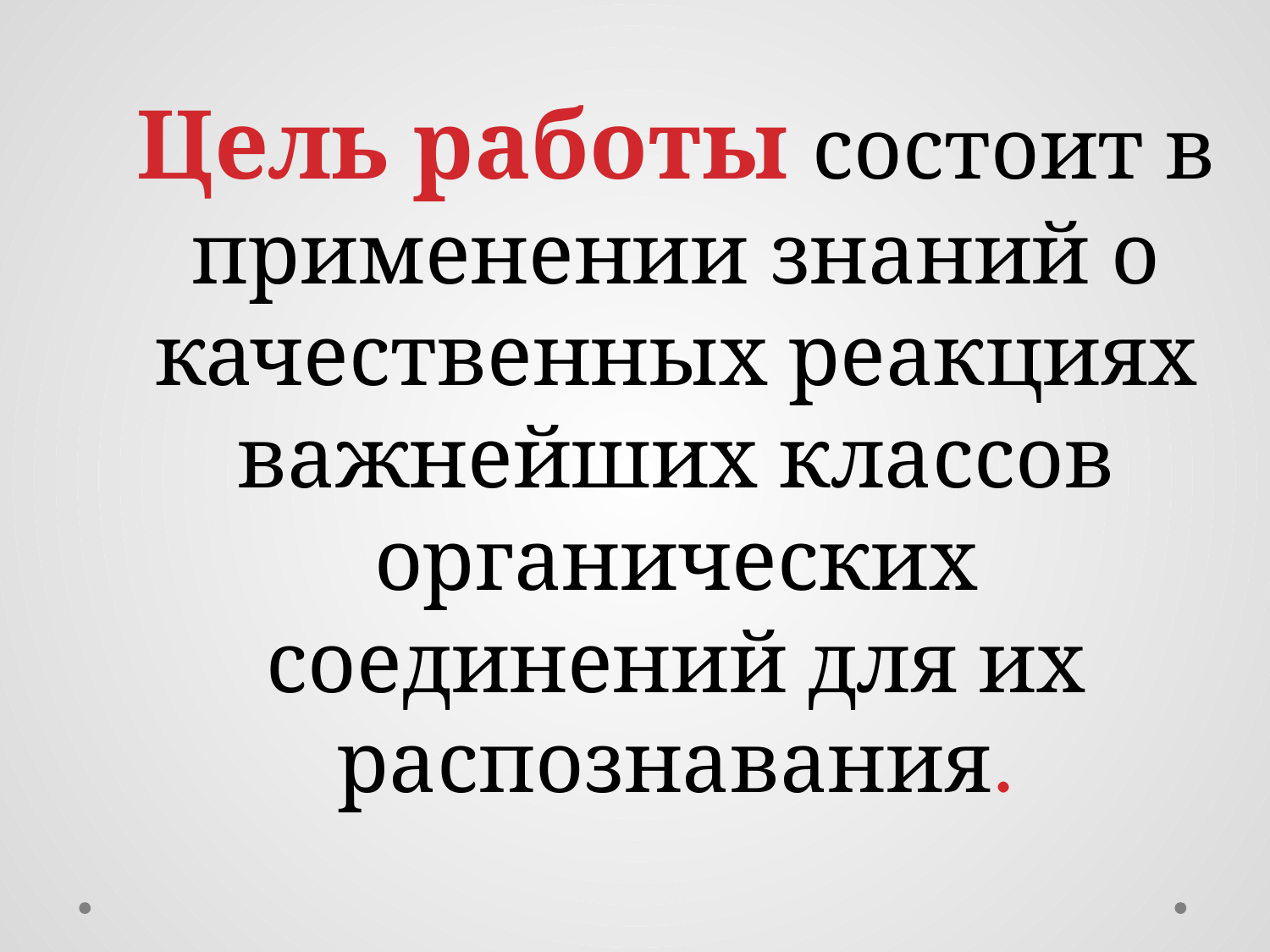

# Цель работы состоит в применении знаний о качественных реакциях важнейших классов органических соединений для их распознавания.